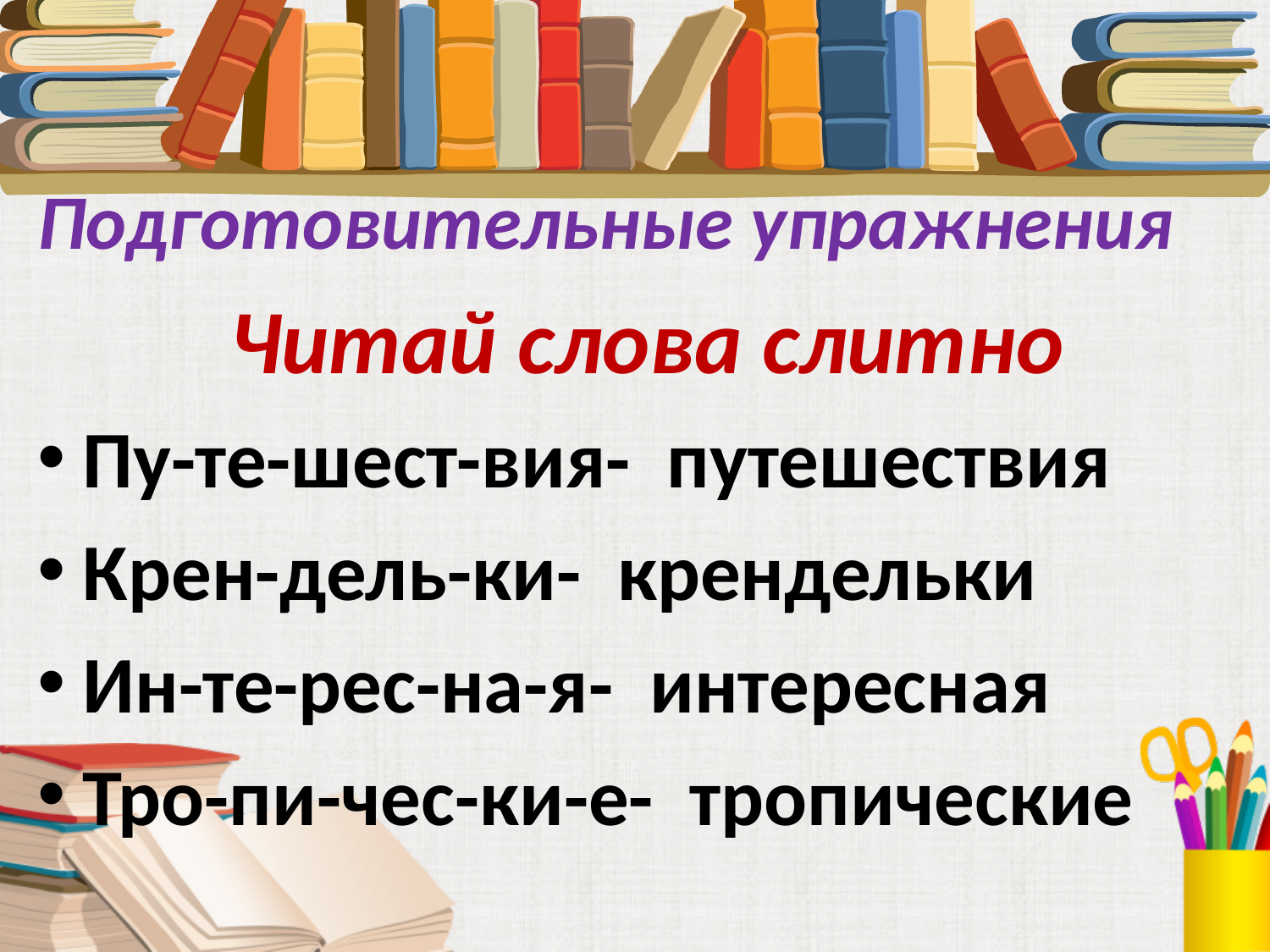

#
Подготовительные упражнения
Читай слова слитно
Пу-те-шест-вия-  путешествия
Крен-дель-ки-  крендельки
Ин-те-рес-на-я-  интересная
Тро-пи-чес-ки-е-  тропические